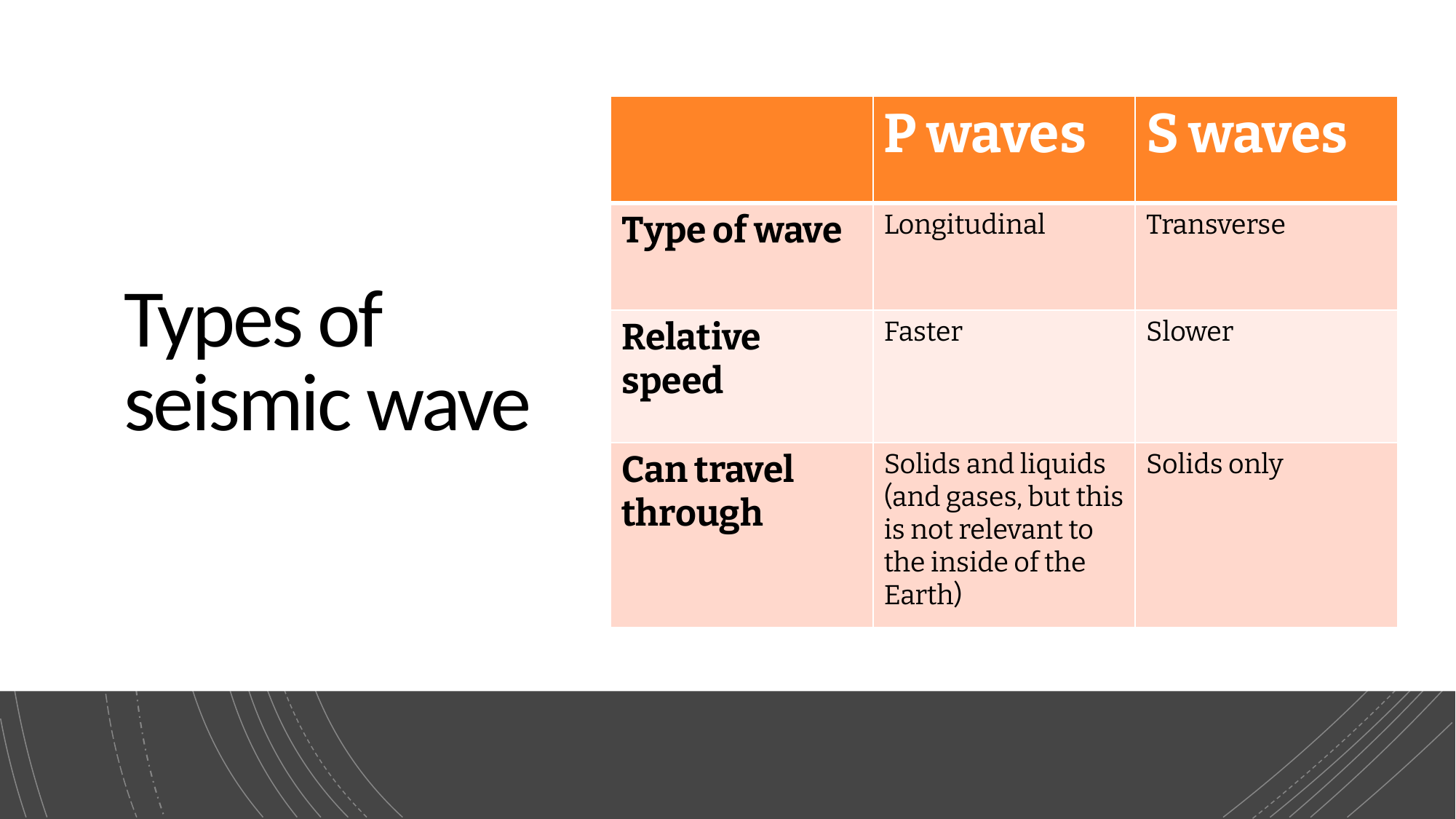

|  | P waves | S waves |
| --- | --- | --- |
| Type of wave | Longitudinal | Transverse |
| Relative speed | Faster | Slower |
| Can travel through | Solids and liquids (and gases, but this is not relevant to the inside of the Earth) | Solids only |
# Types of seismic wave